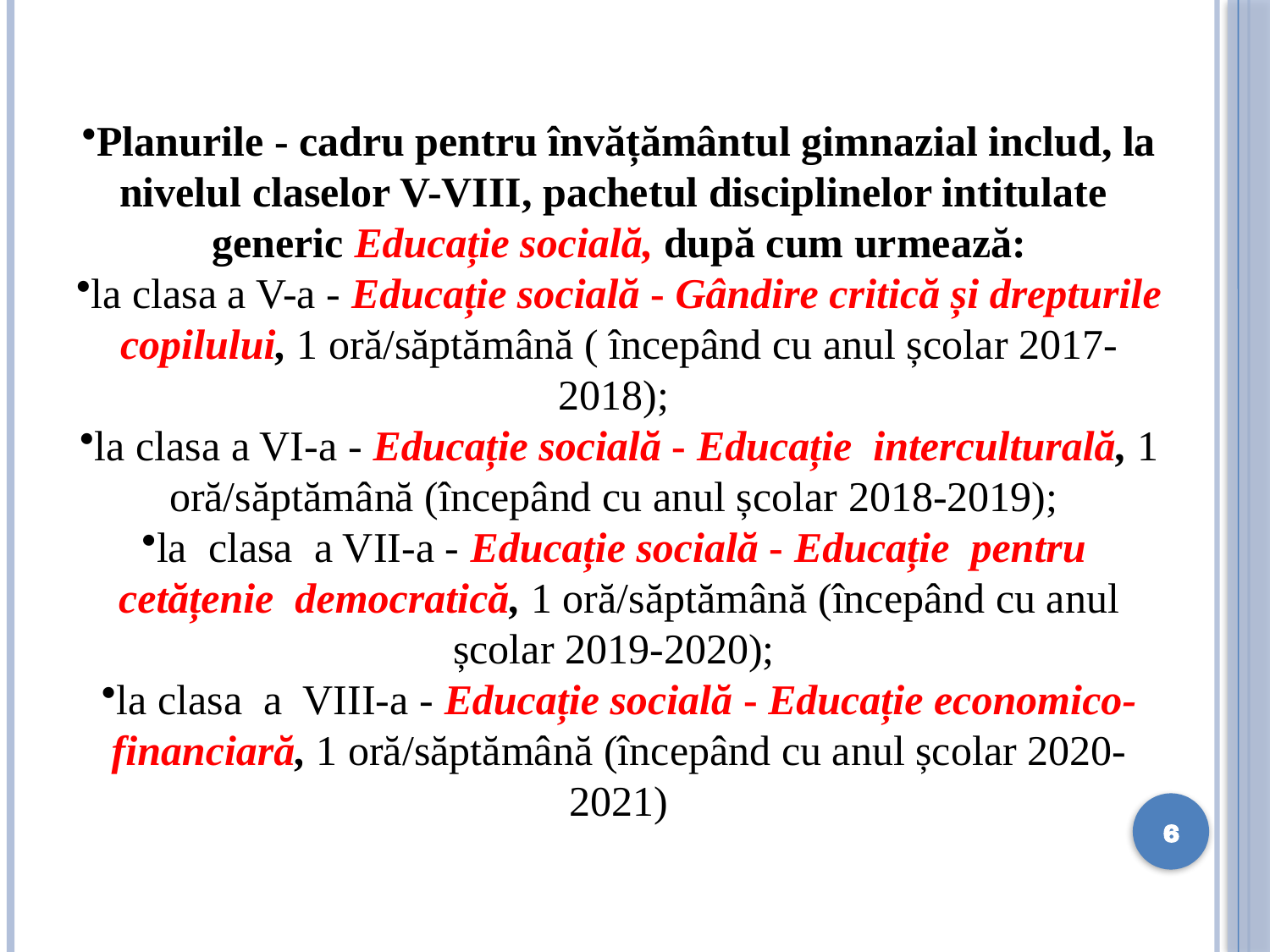

Planurile - cadru pentru învățământul gimnazial includ, la nivelul claselor V-VIII, pachetul disciplinelor intitulate  generic Educație socială, după cum urmează:
la clasa a V-a - Educație socială - Gândire critică și drepturile copilului, 1 oră/săptămână ( începând cu anul școlar 2017-2018);
la clasa a VI-a - Educație socială - Educație  interculturală, 1 oră/săptămână (începând cu anul școlar 2018-2019);
la  clasa  a VII-a - Educație socială - Educație  pentru  cetățenie  democratică, 1 oră/săptămână (începând cu anul școlar 2019-2020);
la clasa  a  VIII-a - Educație socială - Educație economico-financiară, 1 oră/săptămână (începând cu anul școlar 2020-2021)

6